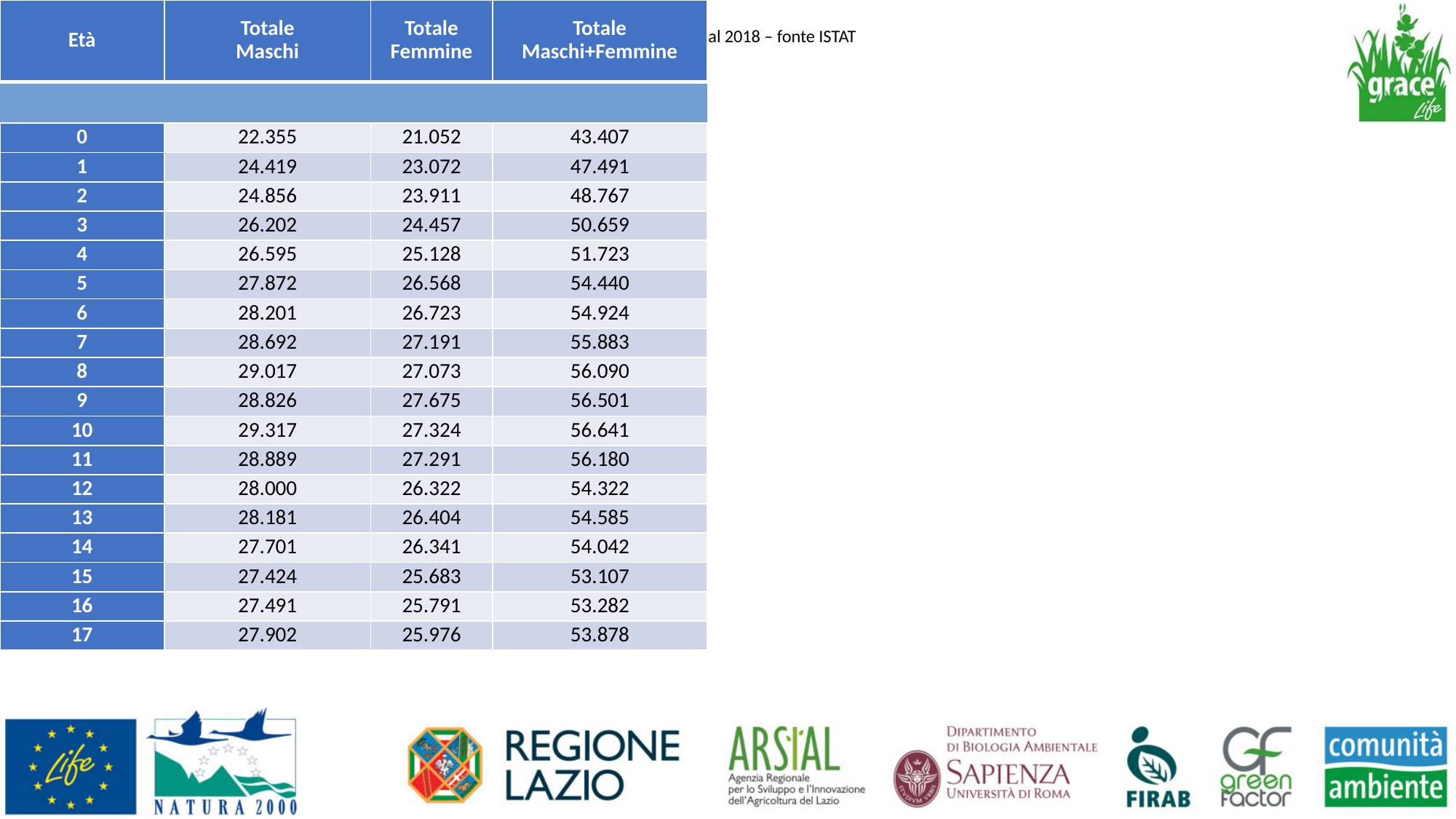

# Lazio - popolazione per classe di età al 2018 – fonte ISTAT
| Età | Totale Maschi | Totale Femmine | Totale Maschi+Femmine |
| --- | --- | --- | --- |
|  |  |  |  |
| 0 | 22.355 | 21.052 | 43.407 |
| 1 | 24.419 | 23.072 | 47.491 |
| 2 | 24.856 | 23.911 | 48.767 |
| 3 | 26.202 | 24.457 | 50.659 |
| 4 | 26.595 | 25.128 | 51.723 |
| 5 | 27.872 | 26.568 | 54.440 |
| 6 | 28.201 | 26.723 | 54.924 |
| 7 | 28.692 | 27.191 | 55.883 |
| 8 | 29.017 | 27.073 | 56.090 |
| 9 | 28.826 | 27.675 | 56.501 |
| 10 | 29.317 | 27.324 | 56.641 |
| 11 | 28.889 | 27.291 | 56.180 |
| 12 | 28.000 | 26.322 | 54.322 |
| 13 | 28.181 | 26.404 | 54.585 |
| 14 | 27.701 | 26.341 | 54.042 |
| 15 | 27.424 | 25.683 | 53.107 |
| 16 | 27.491 | 25.791 | 53.282 |
| 17 | 27.902 | 25.976 | 53.878 |
| 18 | 27.441 | 25.469 | 52.910 |